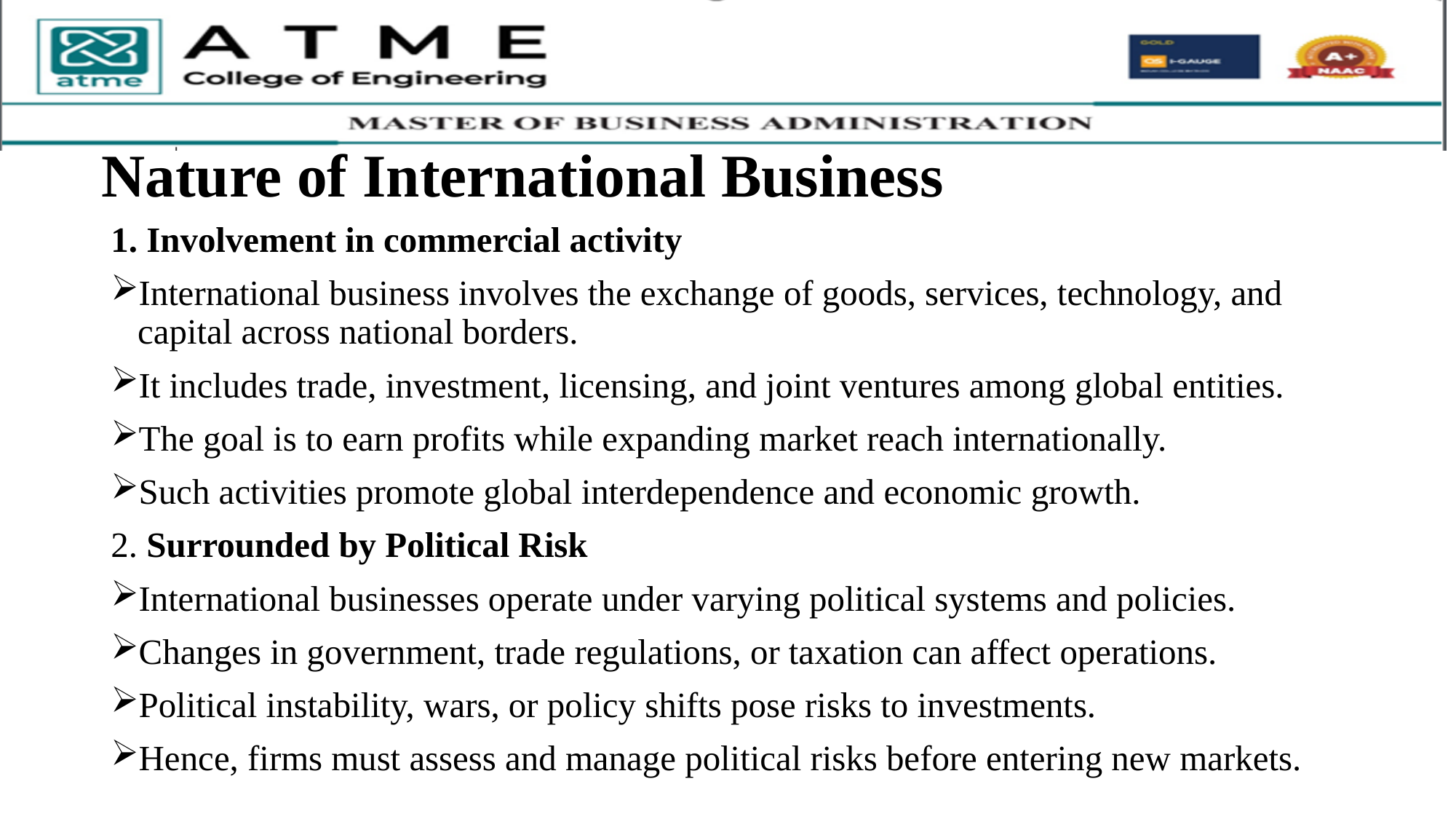

# Nature of International Business
1. Involvement in commercial activity
International business involves the exchange of goods, services, technology, and capital across national borders.
It includes trade, investment, licensing, and joint ventures among global entities.
The goal is to earn profits while expanding market reach internationally.
Such activities promote global interdependence and economic growth.
2. Surrounded by Political Risk
International businesses operate under varying political systems and policies.
Changes in government, trade regulations, or taxation can affect operations.
Political instability, wars, or policy shifts pose risks to investments.
Hence, firms must assess and manage political risks before entering new markets.